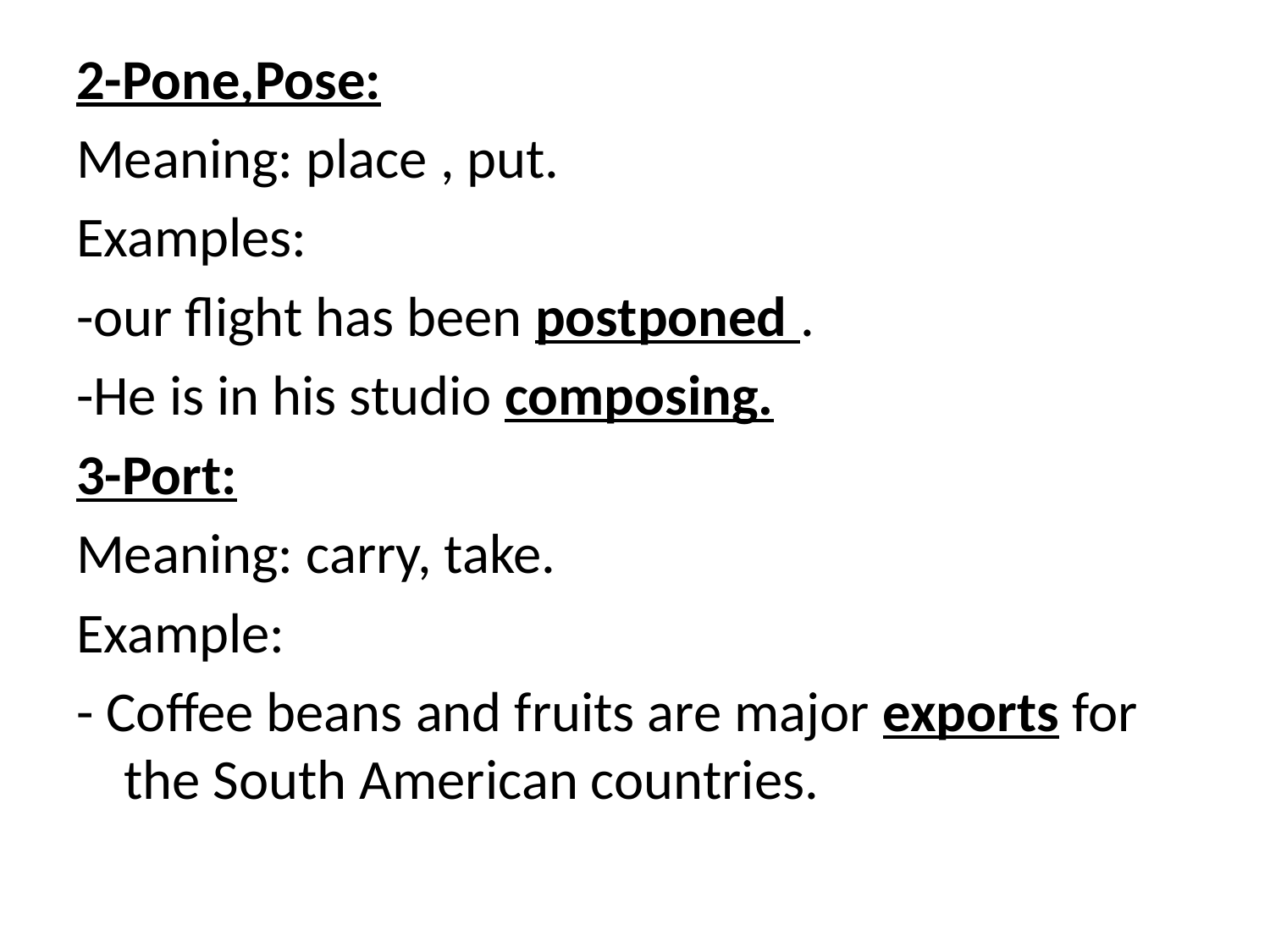

2-Pone,Pose:
Meaning: place , put.
Examples:
-our flight has been postponed .
-He is in his studio composing.
3-Port:
Meaning: carry, take.
Example:
- Coffee beans and fruits are major exports for the South American countries.
#